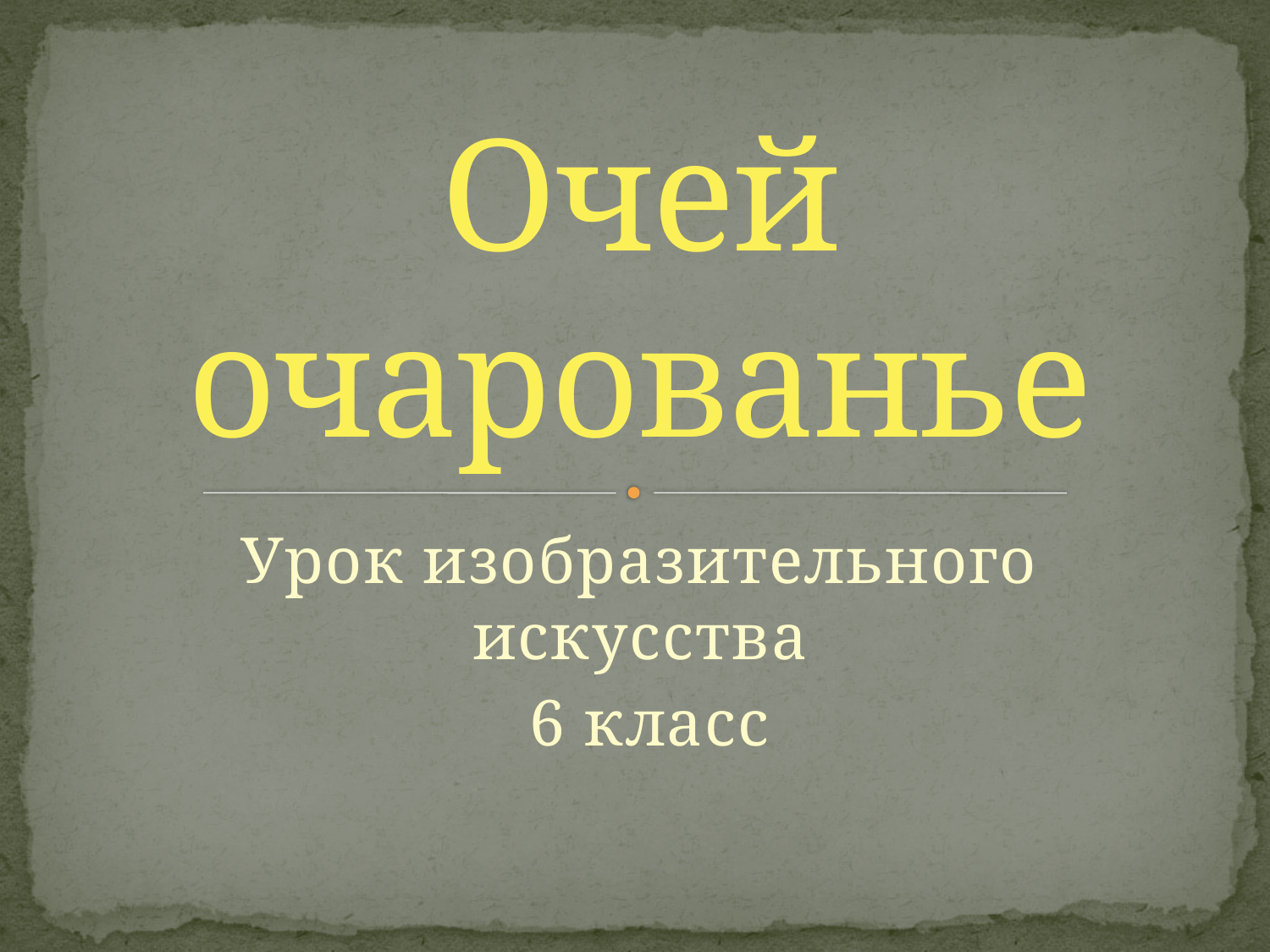

# Очей очарованье
Урок изобразительного искусства
 6 класс